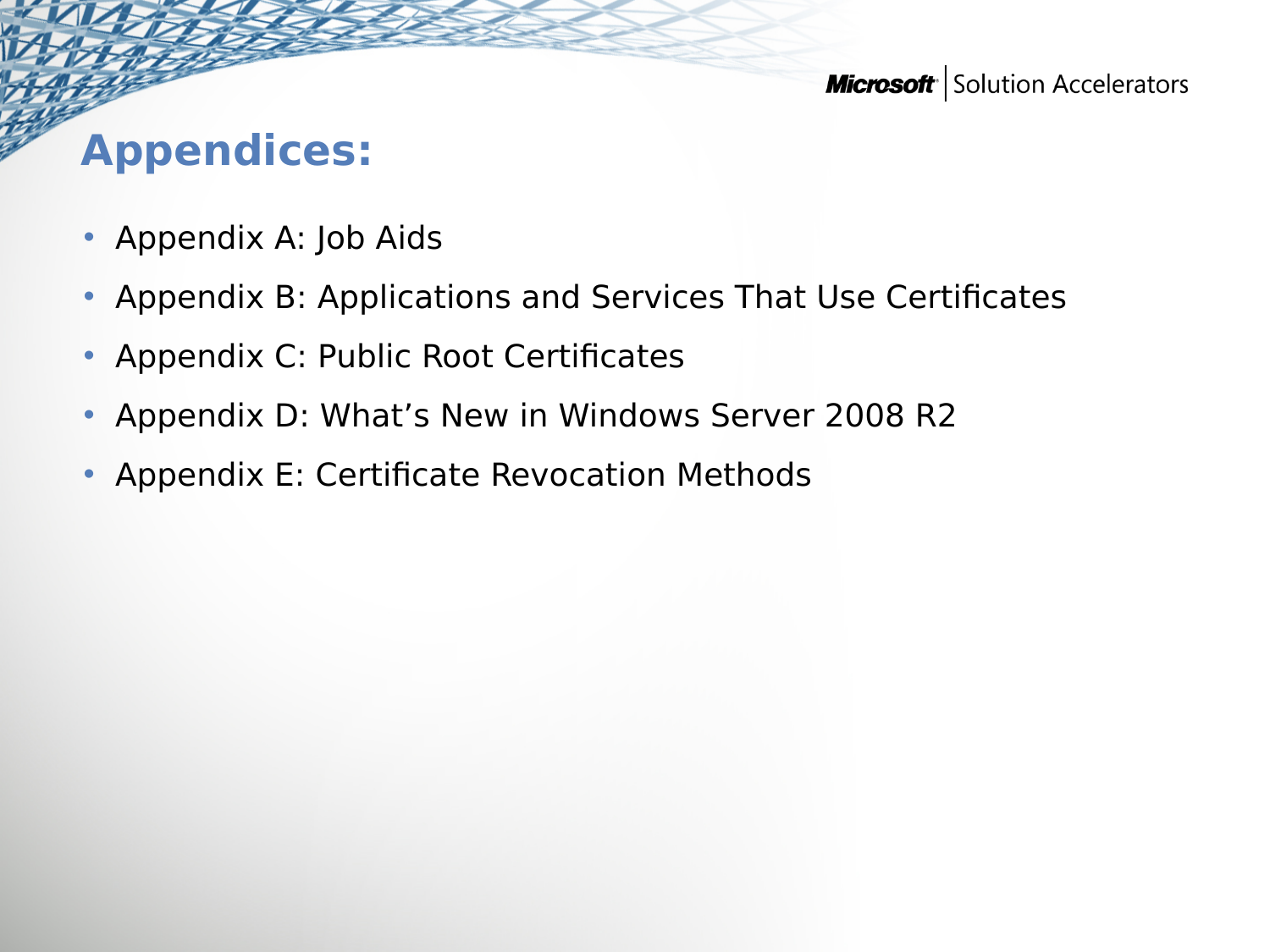

# Appendices:
Appendix A: Job Aids
Appendix B: Applications and Services That Use Certificates
Appendix C: Public Root Certificates
Appendix D: What’s New in Windows Server 2008 R2
Appendix E: Certificate Revocation Methods